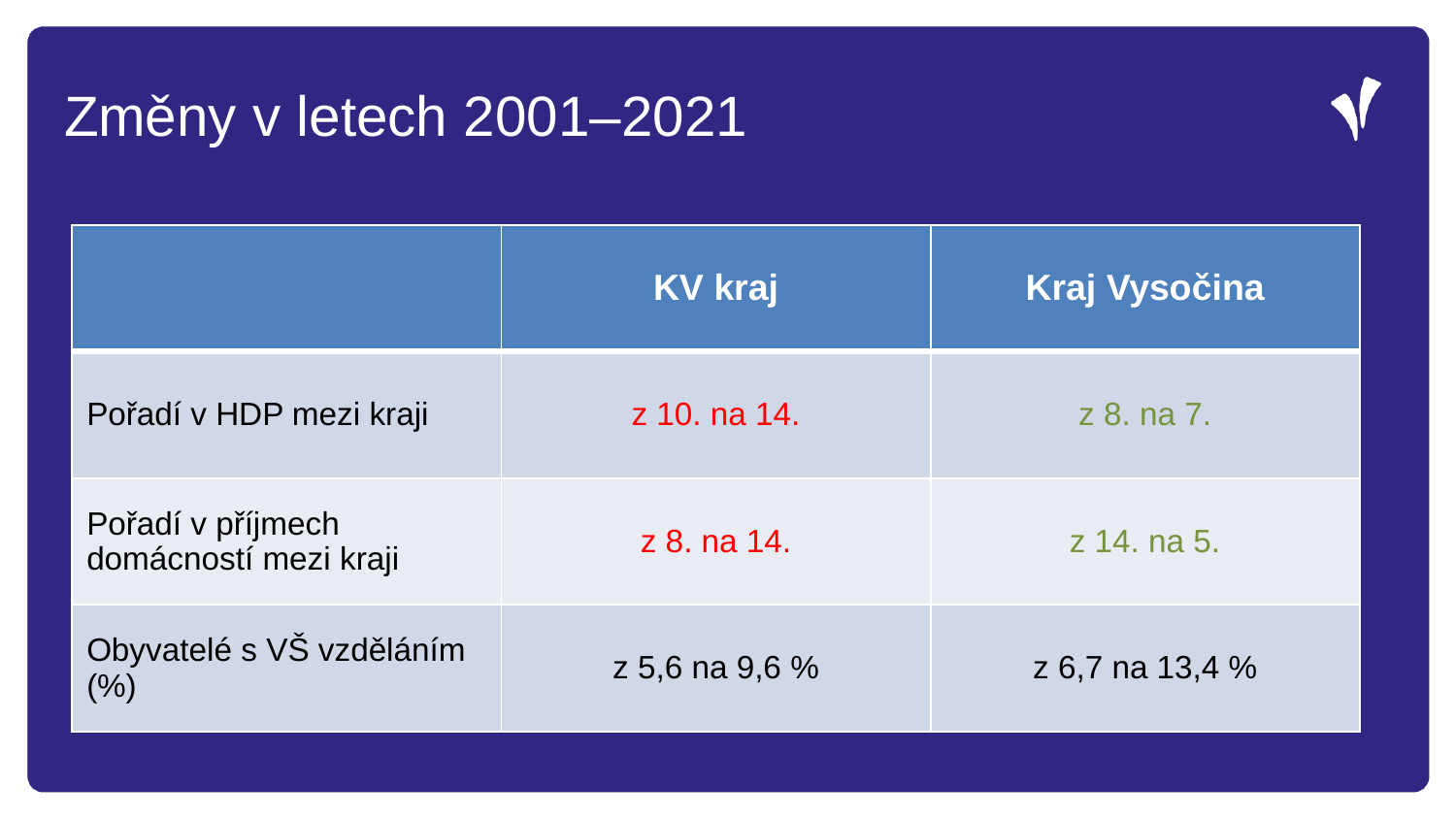

Změny v letech 2001–2021
|  | KV kraj | Kraj Vysočina |
| --- | --- | --- |
| Pořadí v HDP mezi kraji | z 10. na 14. | z 8. na 7. |
| Pořadí v příjmech domácností mezi kraji | z 8. na 14. | z 14. na 5. |
| Obyvatelé s VŠ vzděláním (%) | z 5,6 na 9,6 % | z 6,7 na 13,4 % |